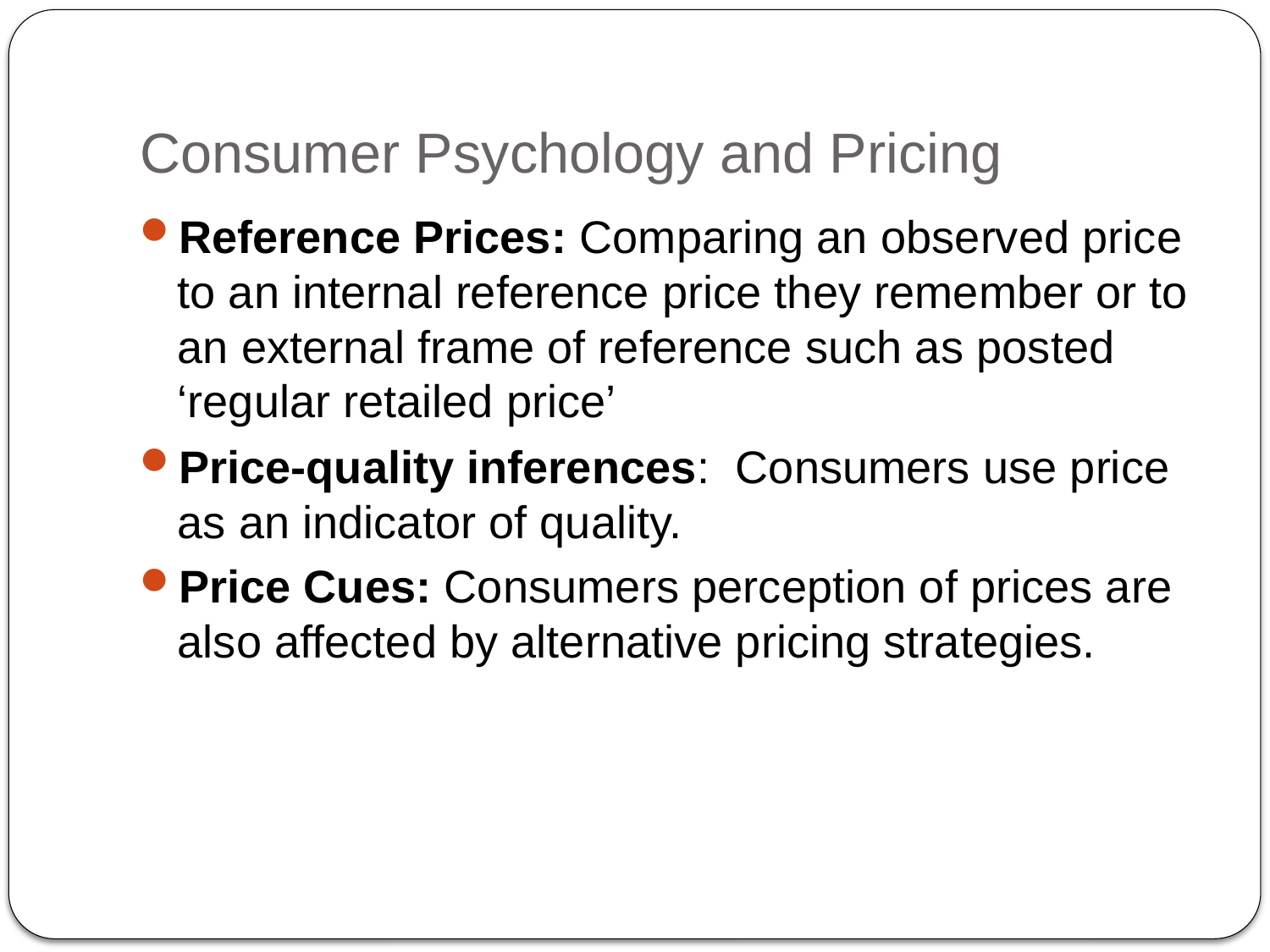

# Consumer Psychology and Pricing
Reference Prices: Comparing an observed price to an internal reference price they remember or to an external frame of reference such as posted ‘regular retailed price’
Price-quality inferences:  Consumers use price as an indicator of quality.
Price Cues: Consumers perception of prices are also affected by alternative pricing strategies.